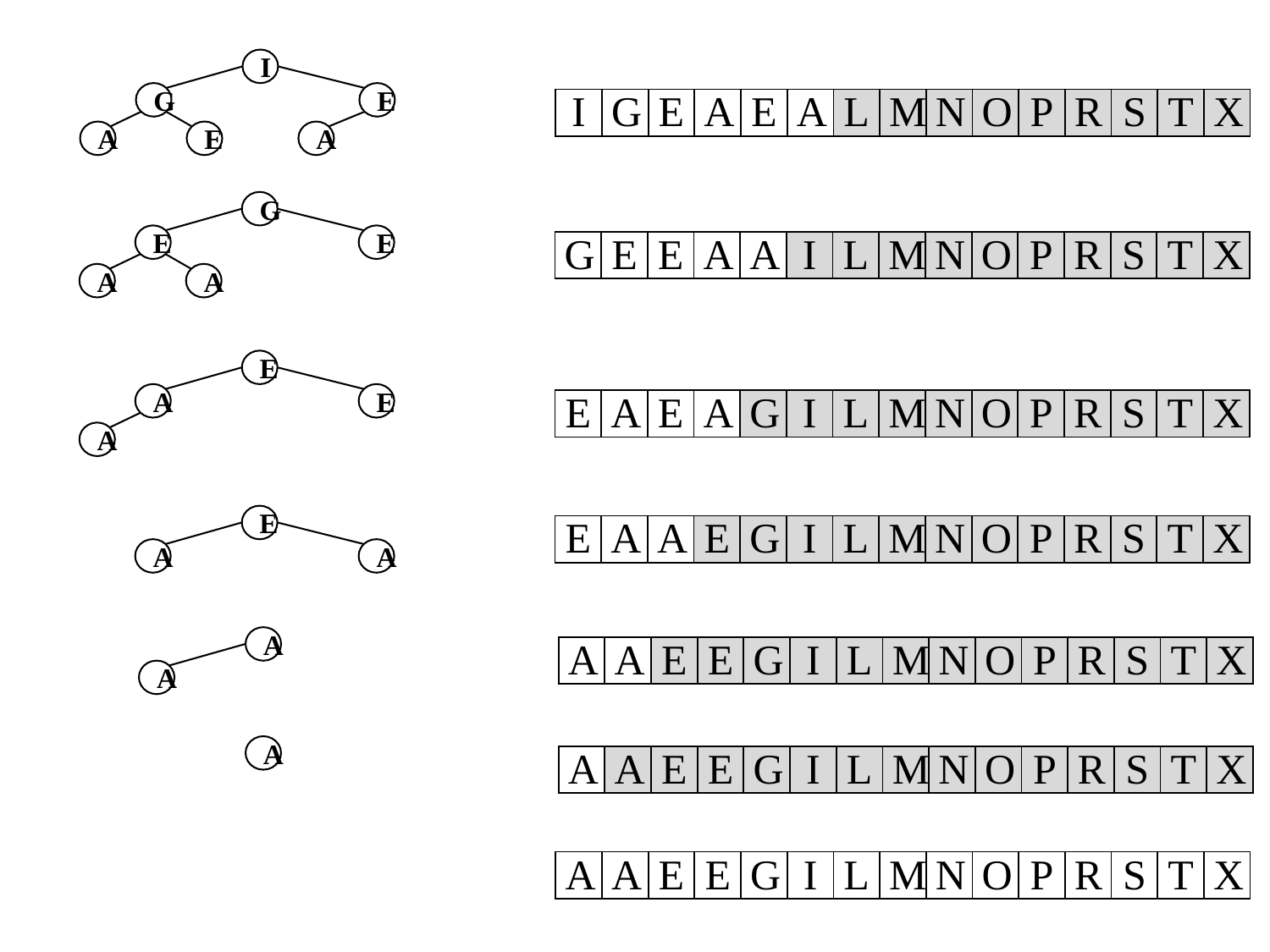

I
G
E
A
E
A
| I | G | E | A | E | A | L | M | N | O | P | R | S | T | X |
| --- | --- | --- | --- | --- | --- | --- | --- | --- | --- | --- | --- | --- | --- | --- |
G
E
E
A
A
| G | E | E | A | A | I | L | M | N | O | P | R | S | T | X |
| --- | --- | --- | --- | --- | --- | --- | --- | --- | --- | --- | --- | --- | --- | --- |
E
A
E
A
| E | A | E | A | G | I | L | M | N | O | P | R | S | T | X |
| --- | --- | --- | --- | --- | --- | --- | --- | --- | --- | --- | --- | --- | --- | --- |
E
A
A
| E | A | A | E | G | I | L | M | N | O | P | R | S | T | X |
| --- | --- | --- | --- | --- | --- | --- | --- | --- | --- | --- | --- | --- | --- | --- |
A
A
| A | A | E | E | G | I | L | M | N | O | P | R | S | T | X |
| --- | --- | --- | --- | --- | --- | --- | --- | --- | --- | --- | --- | --- | --- | --- |
A
| A | A | E | E | G | I | L | M | N | O | P | R | S | T | X |
| --- | --- | --- | --- | --- | --- | --- | --- | --- | --- | --- | --- | --- | --- | --- |
| A | A | E | E | G | I | L | M | N | O | P | R | S | T | X |
| --- | --- | --- | --- | --- | --- | --- | --- | --- | --- | --- | --- | --- | --- | --- |